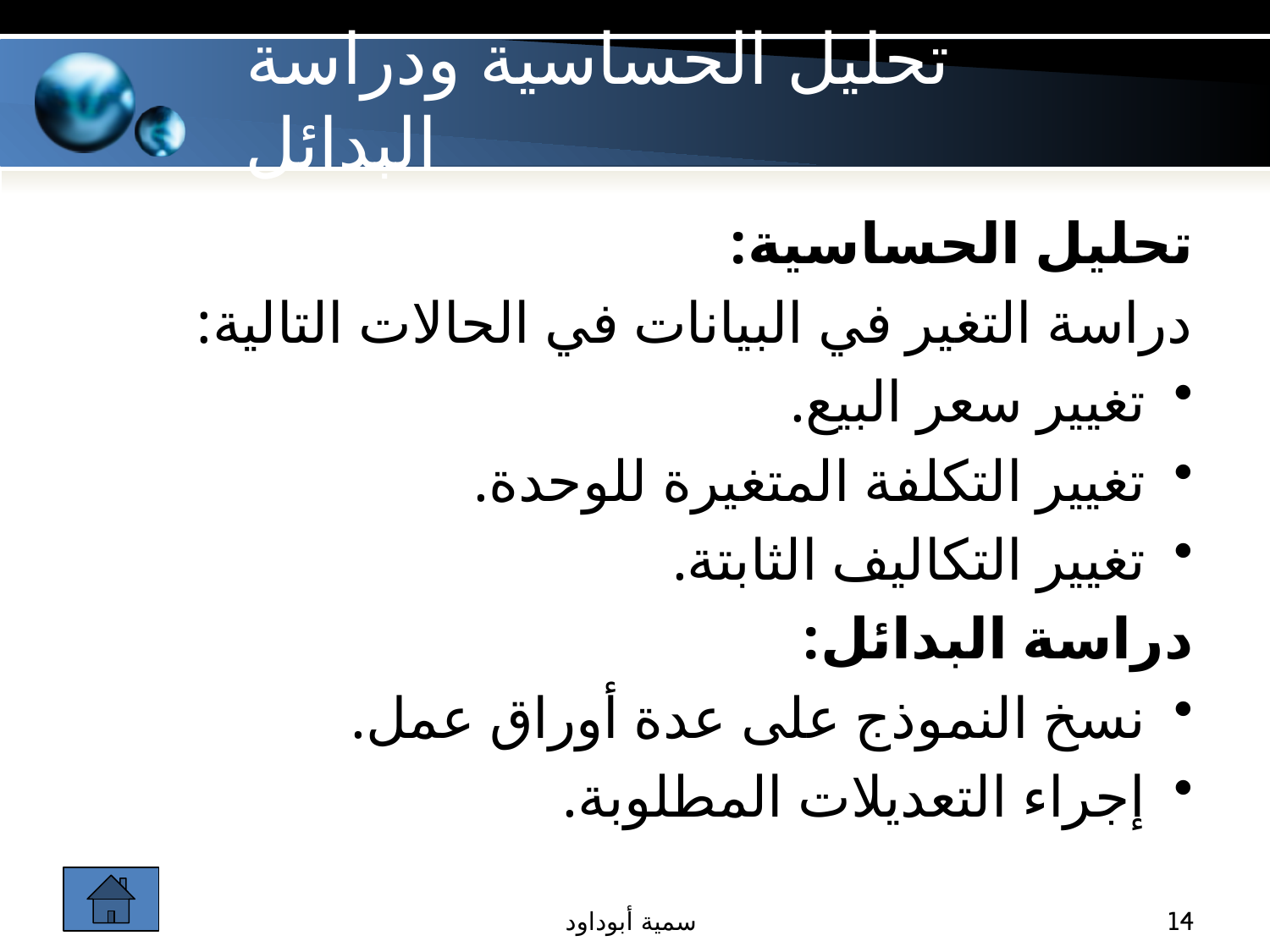

# تحليل الحساسية ودراسة البدائل
تحليل الحساسية:
دراسة التغير في البيانات في الحالات التالية:
تغيير سعر البيع.
تغيير التكلفة المتغيرة للوحدة.
تغيير التكاليف الثابتة.
دراسة البدائل:
نسخ النموذج على عدة أوراق عمل.
إجراء التعديلات المطلوبة.

سمية أبوداود
14